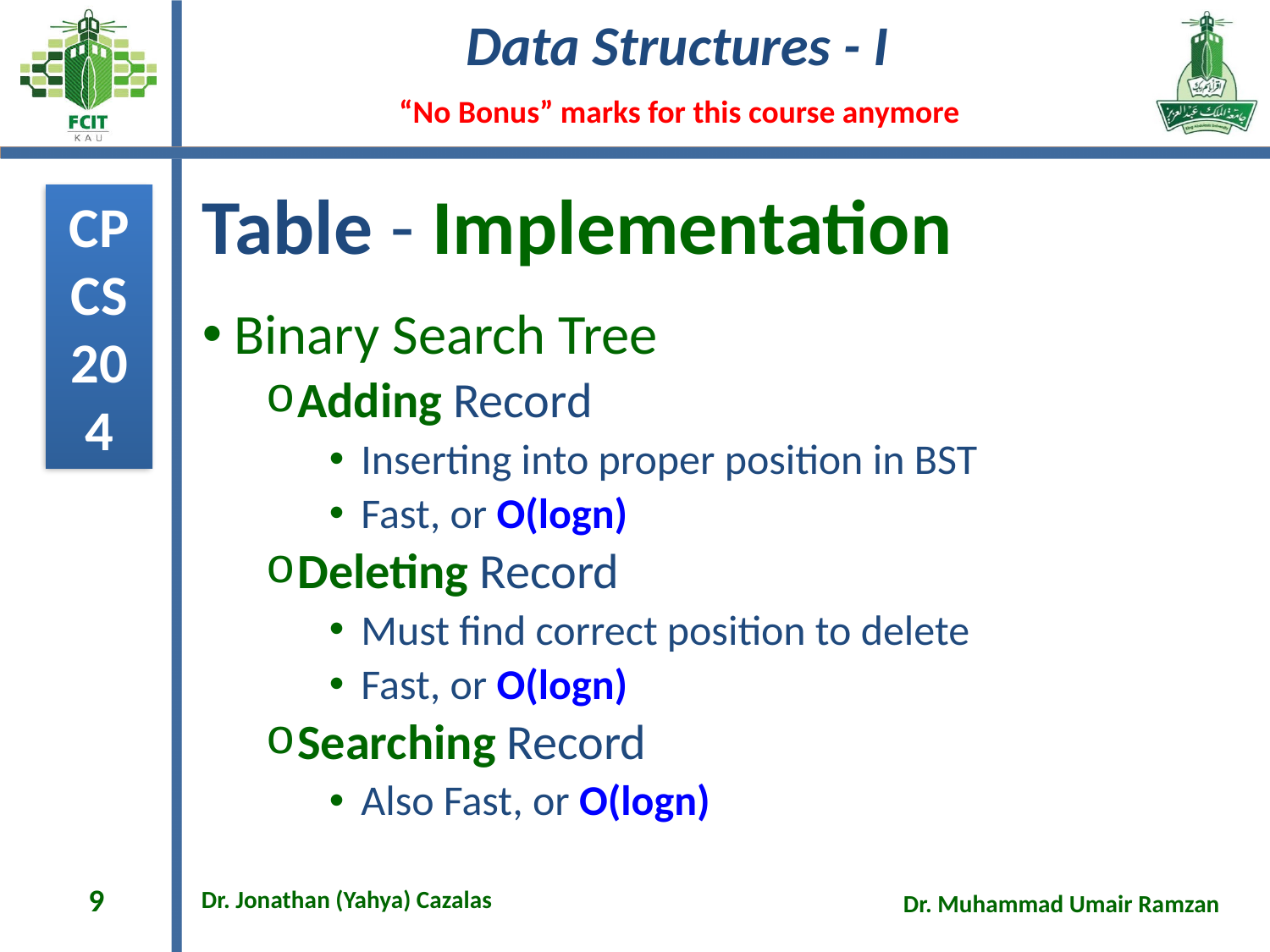

# Table - Implementation
Binary Search Tree
Adding Record
Inserting into proper position in BST
Fast, or O(logn)
Deleting Record
Must find correct position to delete
Fast, or O(logn)
Searching Record
Also Fast, or O(logn)
9